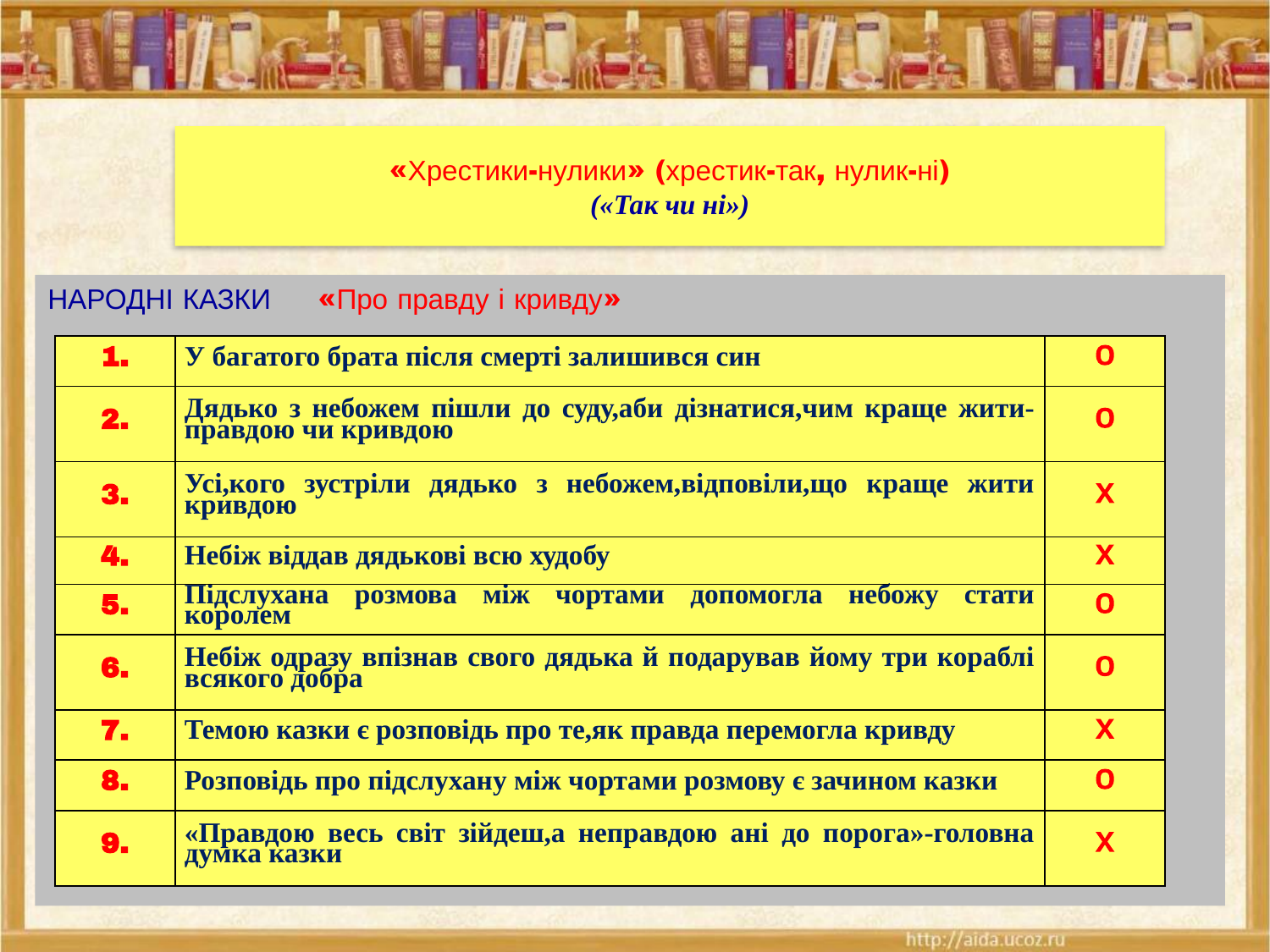

# «Хрестики-нулики» (хрестик-так, нулик-ні) («Так чи ні»)
НАРОДНІ КАЗКИ     «Про правду і кривду»

| 1. | У багатого брата після смерті залишився син | о |
| --- | --- | --- |
| 2. | Дядько з небожем пішли до суду,аби дізнатися,чим краще жити-правдою чи кривдою | о |
| 3. | Усі,кого зустріли дядько з небожем,відповіли,що краще жити кривдою | х |
| 4. | Небіж віддав дядькові всю худобу | х |
| 5. | Підслухана розмова між чортами допомогла небожу стати королем | о |
| 6. | Небіж одразу впізнав свого дядька й подарував йому три кораблі всякого добра | о |
| 7. | Темою казки є розповідь про те,як правда перемогла кривду | х |
| 8. | Розповідь про підслухану між чортами розмову є зачином казки | о |
| 9. | «Правдою весь світ зійдеш,а неправдою ані до порога»-головна думка казки | х |